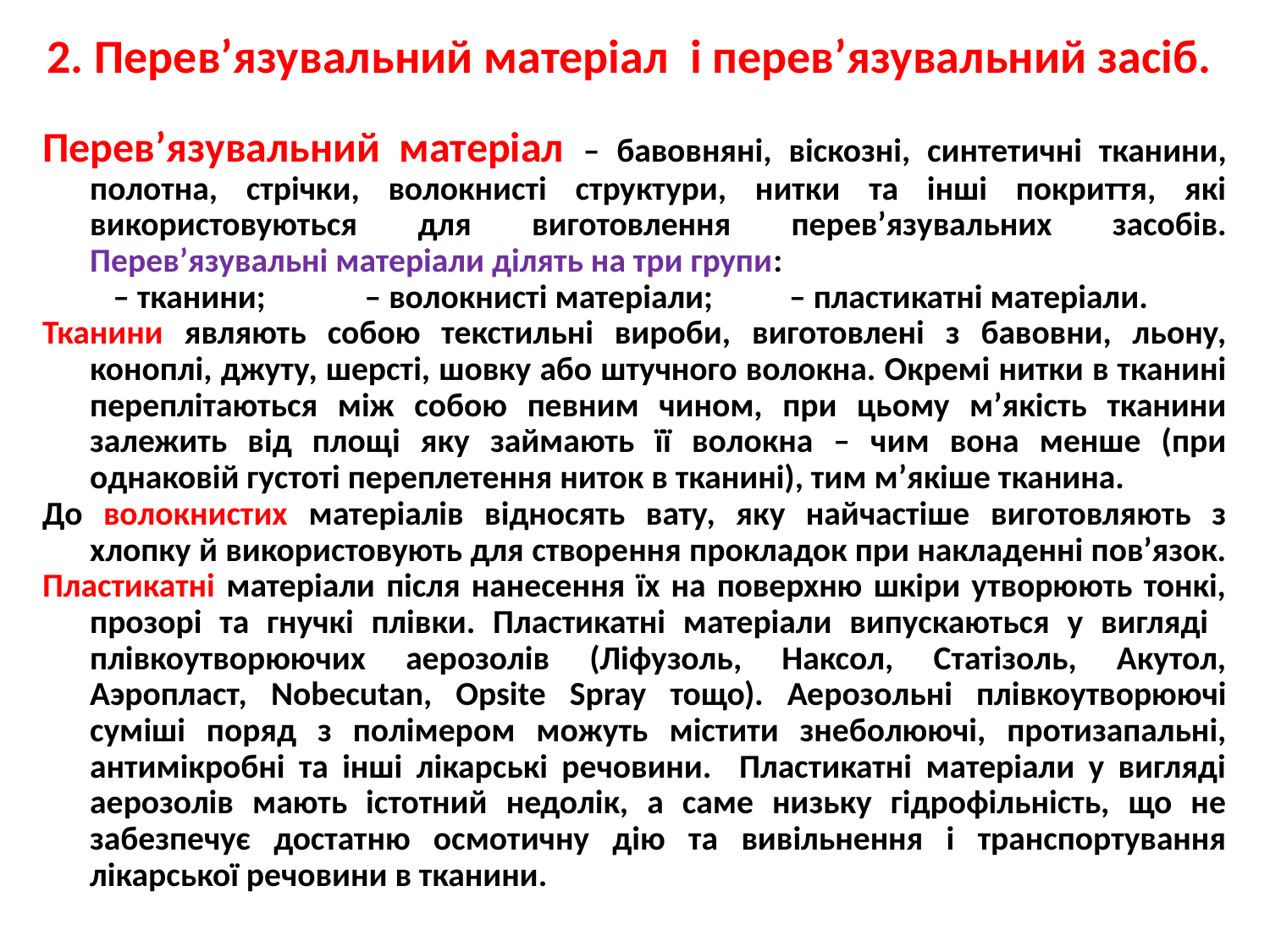

2. Перев’язувальний матеріал  і перев’язувальний засіб.
Перев’язувальний матеріал – бавовняні, віскозні, синтетичні тканини, полотна, стрічки, волокнисті структури, нитки та інші покриття, які використовуються для виготовлення перев’язувальних засобів. Перев’язувальні матеріали ділять на три групи:
– тканини;             – волокнисті матеріали;          – пластикатні матеріали.
Тканини являють собою текстильні вироби, виготовлені з бавовни, льону, коноплі, джуту, шерсті, шовку або штучного волокна. Окремі нитки в тканині переплітаються між собою певним чином, при цьому м’якість тканини залежить від площі яку займають її волокна – чим вона менше (при однаковій густоті переплетення ниток в тканині), тим м’якіше тканина.
До волокнистих матеріалів відносять вату, яку найчастіше виготовляють з хлопку й використовують для створення прокладок при накладенні пов’язок.
Пластикатні матеріали після нанесення їх на поверхню шкіри утворюють тонкі, прозорі та гнучкі плівки. Пластикатні матеріали випускаються у вигляді  плівкоутворюючих аерозолів (Ліфузоль, Наксол, Статізоль, Акутол, Аэропласт, Nobecutan, Opsite Spray тощо). Аерозольні плівкоутворюючі суміші поряд з полімером можуть містити знеболюючі, протизапальні, антимікробні та інші лікарські речовини.  Пластикатні матеріали у вигляді аерозолів мають істотний недолік, а саме низьку гідрофільність, що не забезпечує достатню осмотичну дію та вивільнення і транспортування лікарської речовини в тканини.